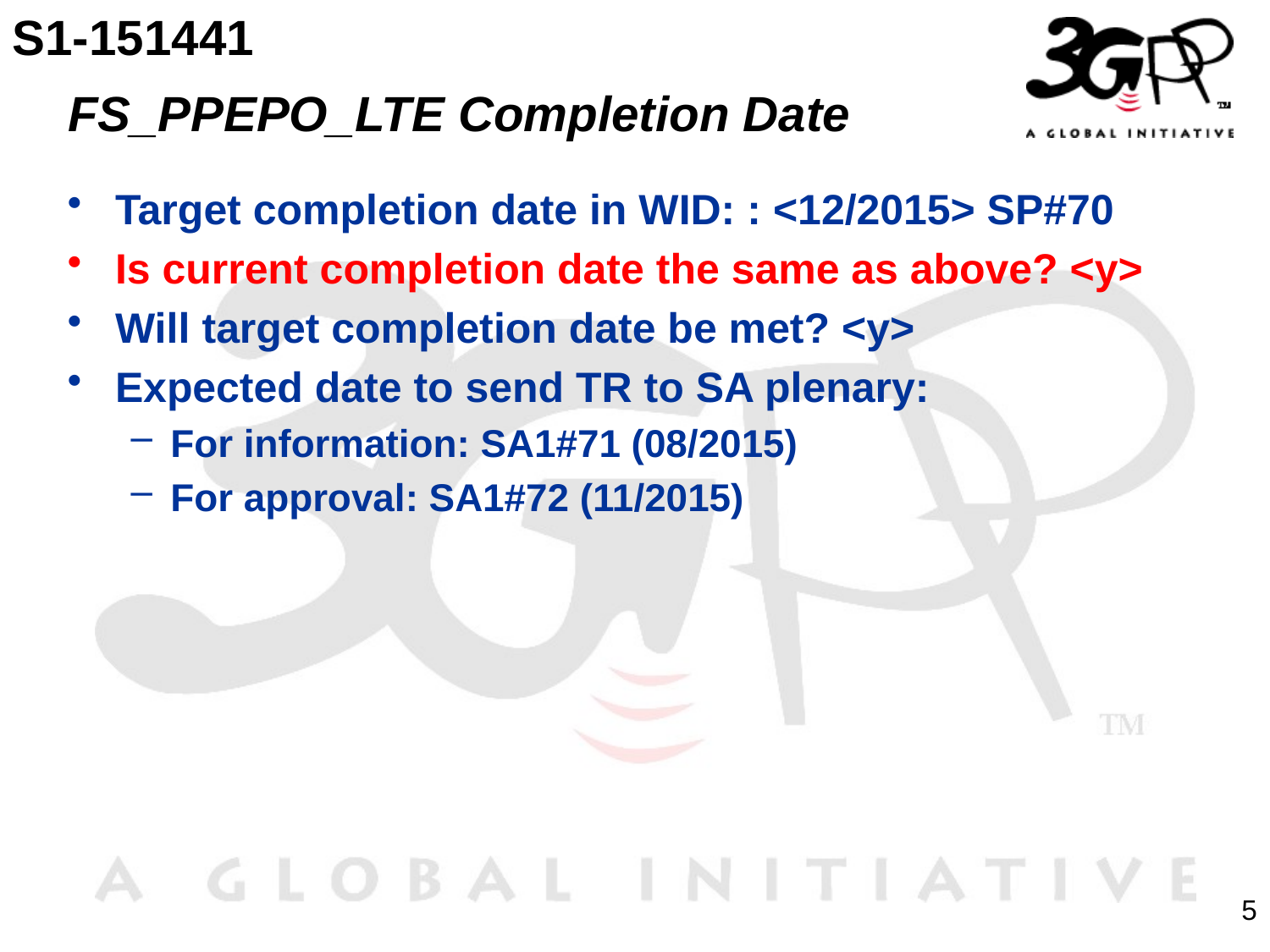

S1-151441
# FS_PPEPO_LTE Completion Date
Target completion date in WID: : <12/2015> SP#70
Is current completion date the same as above? <y>
Will target completion date be met? <y>
Expected date to send TR to SA plenary:
For information: SA1#71 (08/2015)
For approval: SA1#72 (11/2015)

5